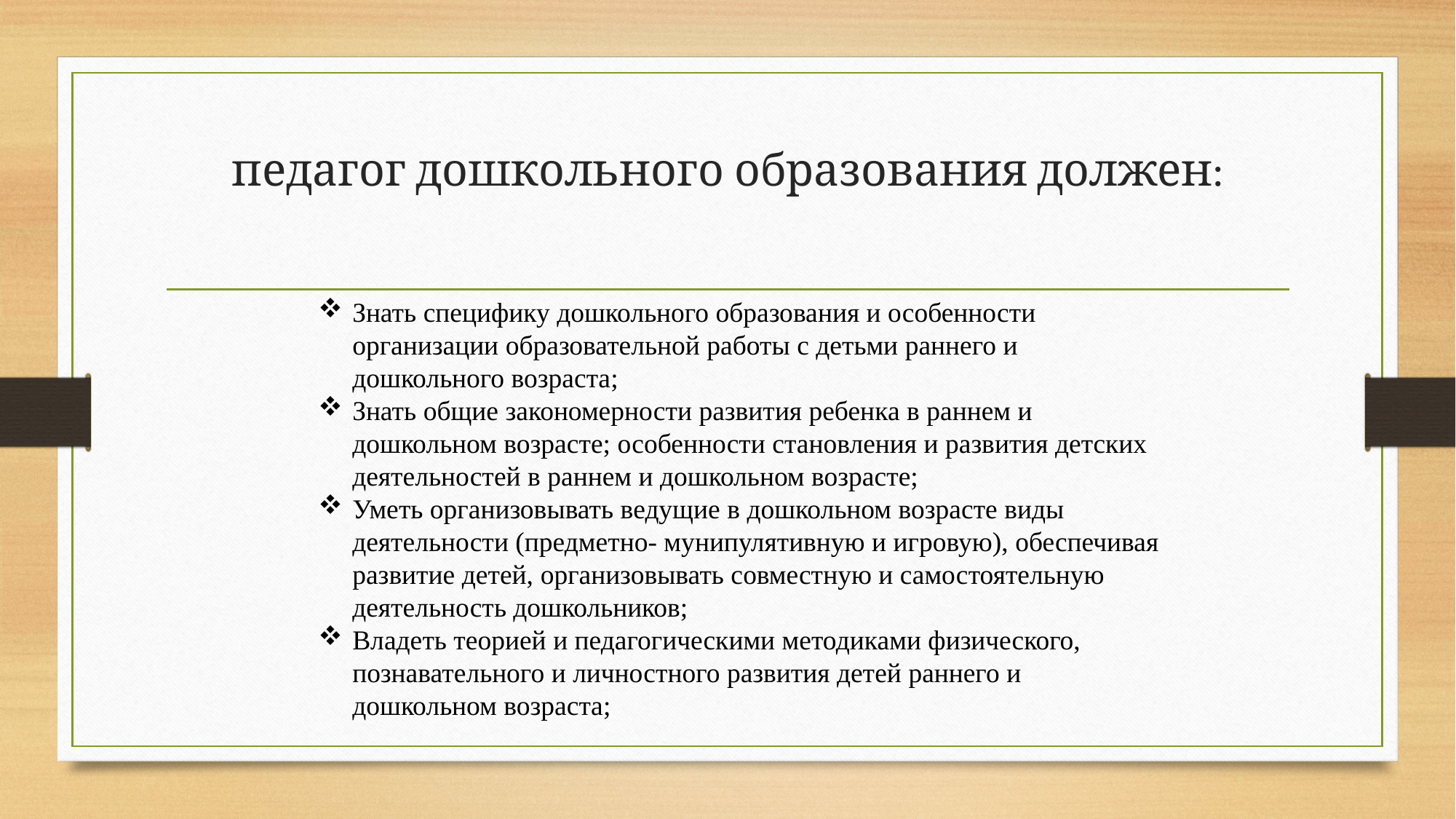

# педагог дошкольного образования должен:
Знать специфику дошкольного образования и особенности организации образовательной работы с детьми раннего и дошкольного возраста;
Знать общие закономерности развития ребенка в раннем и дошкольном возрасте; особенности становления и развития детских деятельностей в раннем и дошкольном возрасте;
Уметь организовывать ведущие в дошкольном возрасте виды деятельности (предметно- мунипулятивную и игровую), обеспечивая развитие детей, организовывать совместную и самостоятельную деятельность дошкольников;
Владеть теорией и педагогическими методиками физического, познавательного и личностного развития детей раннего и дошкольном возраста;